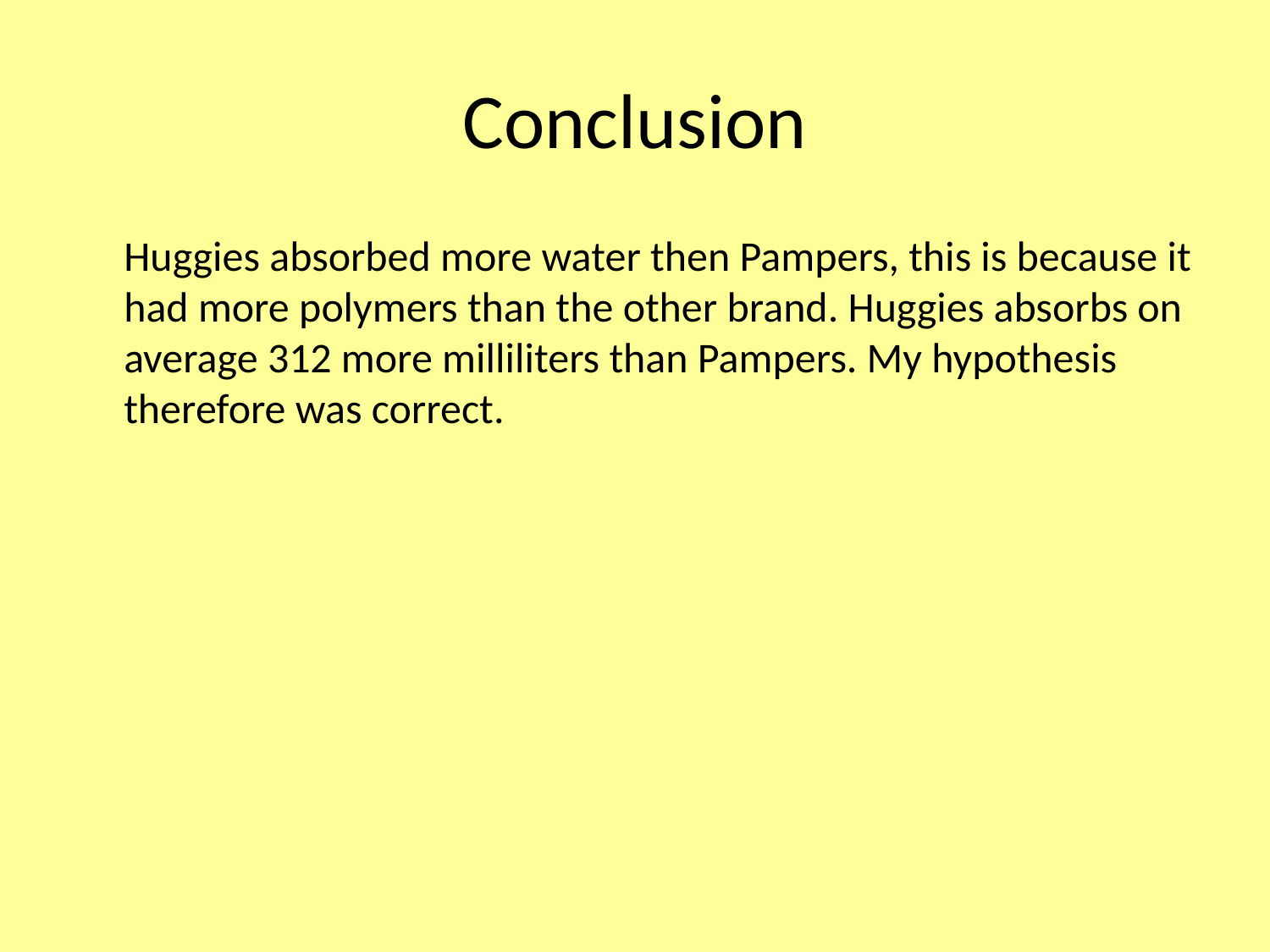

# Conclusion
     Huggies absorbed more water then Pampers, this is because it had more polymers than the other brand. Huggies absorbs on average 312 more milliliters than Pampers. My hypothesis therefore was correct.